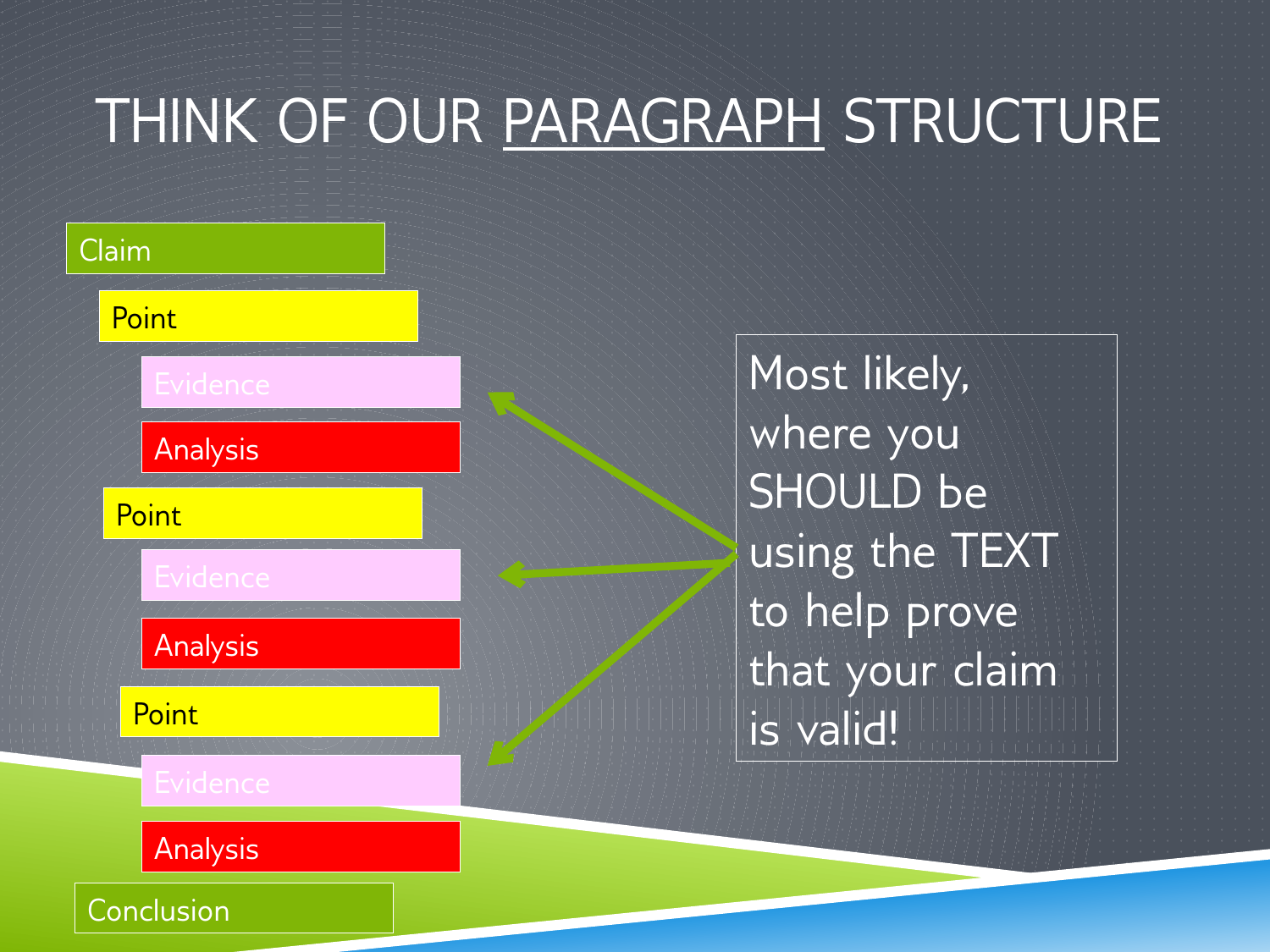

# Think of our paragraph structure
Claim
Point
Most likely, where you SHOULD be using the TEXT to help prove that your claim is valid!
Evidence
Analysis
Point
Evidence
Analysis
Point
Evidence
Analysis
Conclusion